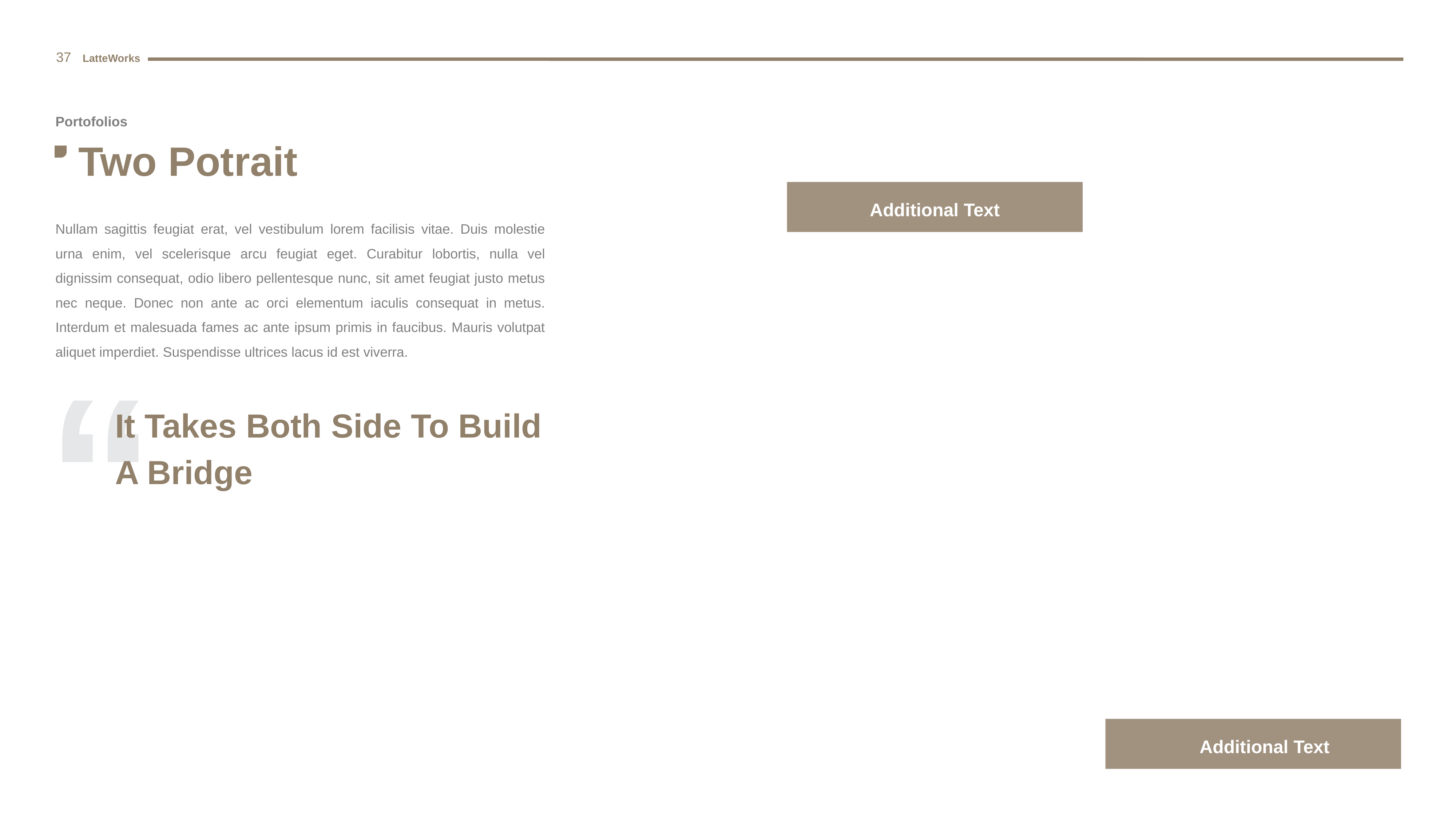

37   LatteWorks
Portofolios
Two Potrait

Additional Text
Nullam sagittis feugiat erat, vel vestibulum lorem facilisis vitae. Duis molestie urna enim, vel scelerisque arcu feugiat eget. Curabitur lobortis, nulla vel dignissim consequat, odio libero pellentesque nunc, sit amet feugiat justo metus nec neque. Donec non ante ac orci elementum iaculis consequat in metus. Interdum et malesuada fames ac ante ipsum primis in faucibus. Mauris volutpat aliquet imperdiet. Suspendisse ultrices lacus id est viverra.

“
It Takes Both Side To Build
A Bridge

Additional Text